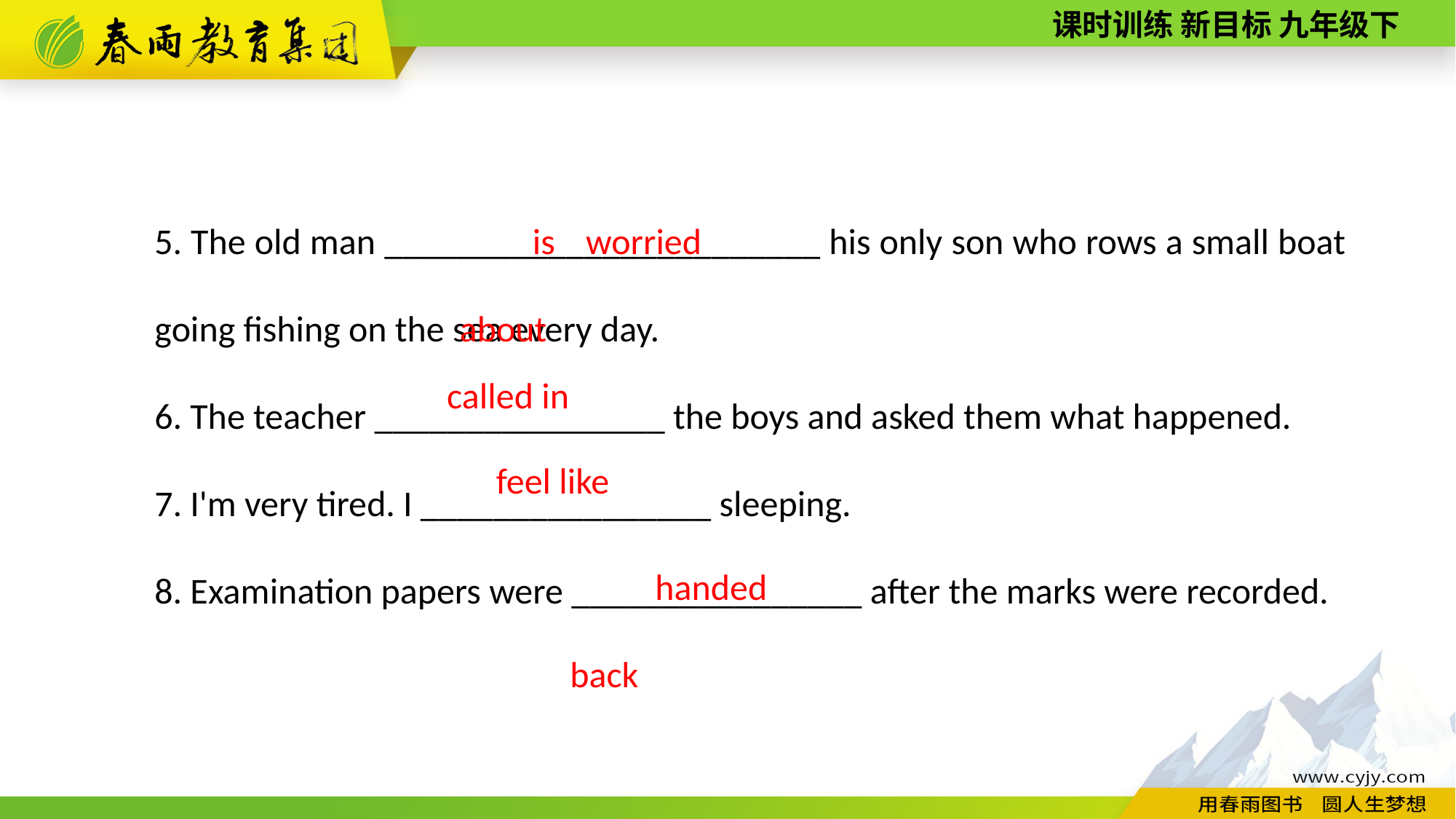

5. The old man ________________________ his only son who rows a small boat going fishing on the sea every day.
6. The teacher ________________ the boys and asked them what happened.
7. I'm very tired. I ________________ sleeping.
8. Examination papers were ________________ after the marks were recorded.
is worried about
called in
feel like
 handed back